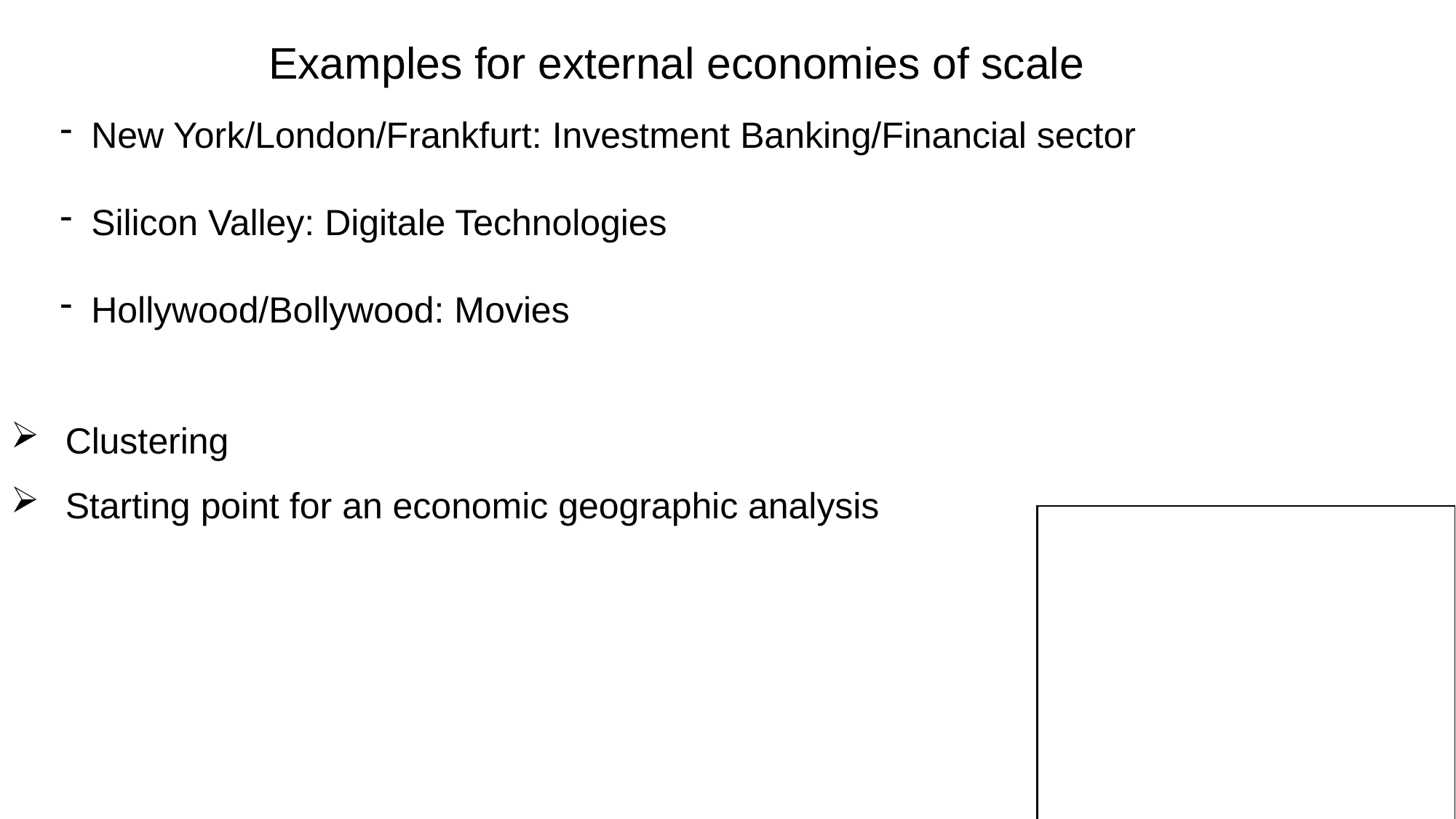

Examples for external economies of scale
New York/London/Frankfurt: Investment Banking/Financial sector

Silicon Valley: Digitale Technologies

Hollywood/Bollywood: Movies

Clustering
Starting point for an economic geographic analysis